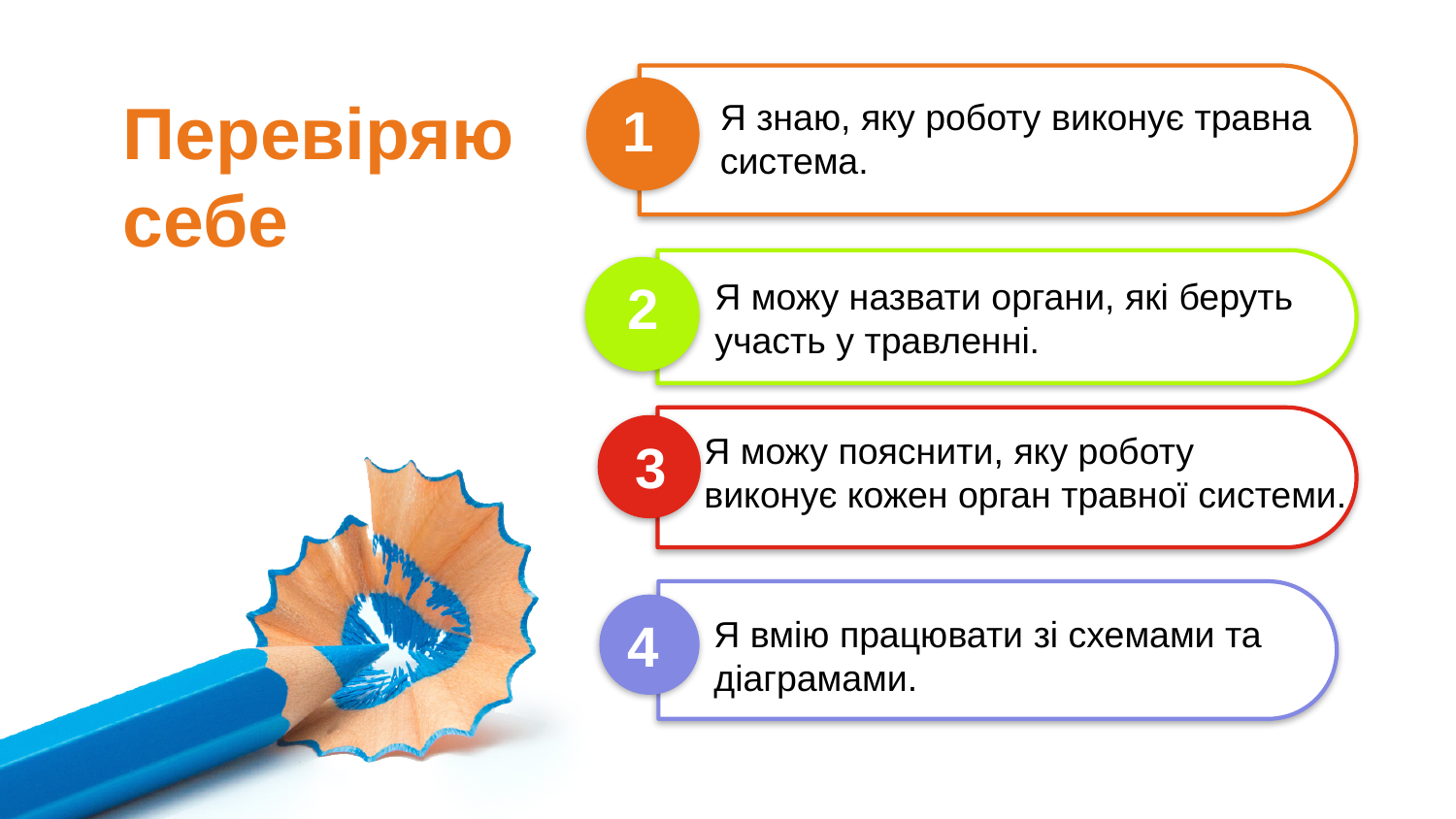

Перевіряю себе

Я знаю, яку роботу виконує травна
система.
1

2
Я можу назвати органи, які беруть
участь у травленні.

Я можу пояснити, яку роботу
виконує кожен орган травної системи.
3

Я вмію працювати зі схемами та
діаграмами.
4